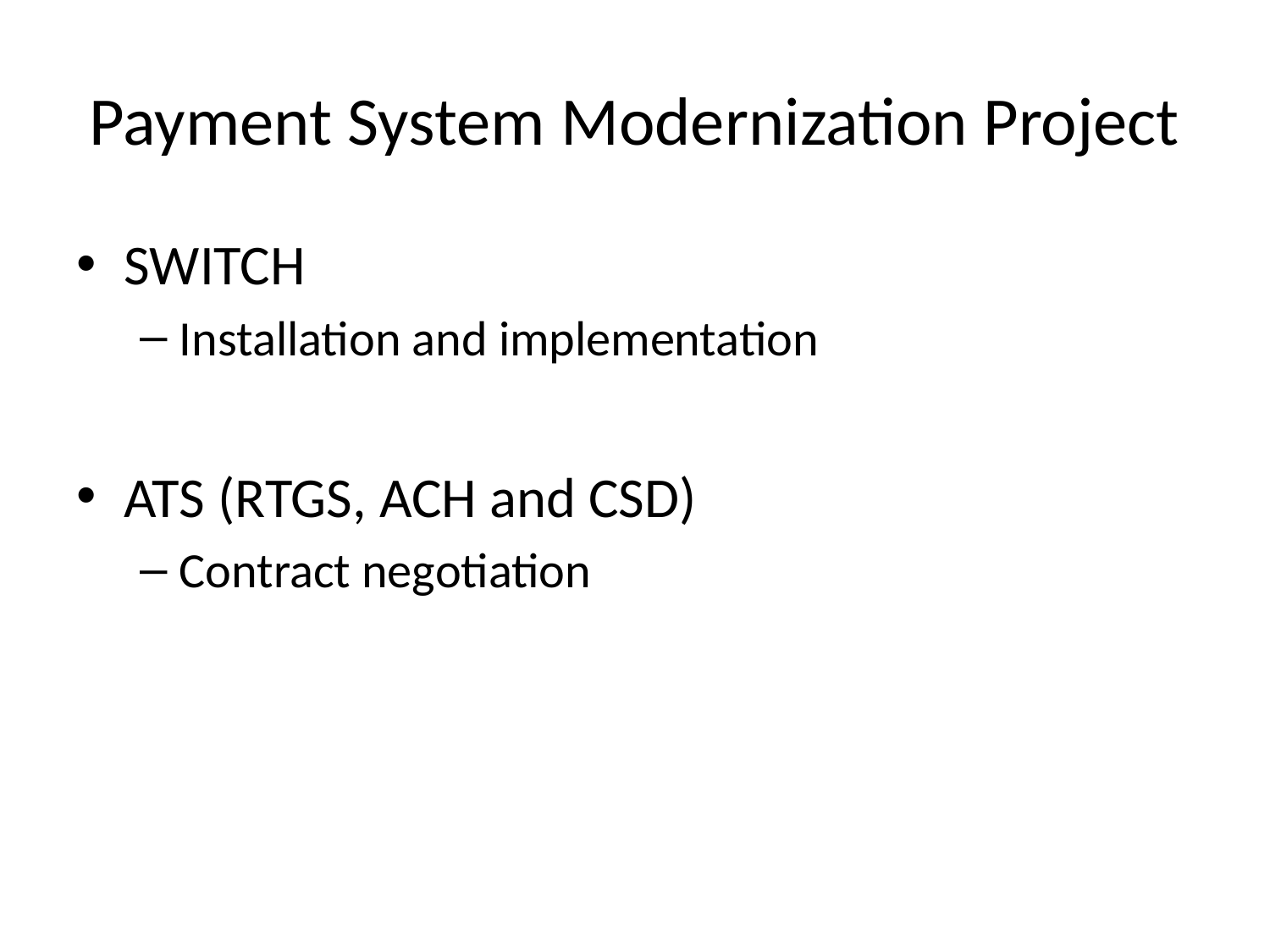

# Payment System Modernization Project
SWITCH
Installation and implementation

ATS (RTGS, ACH and CSD)
Contract negotiation